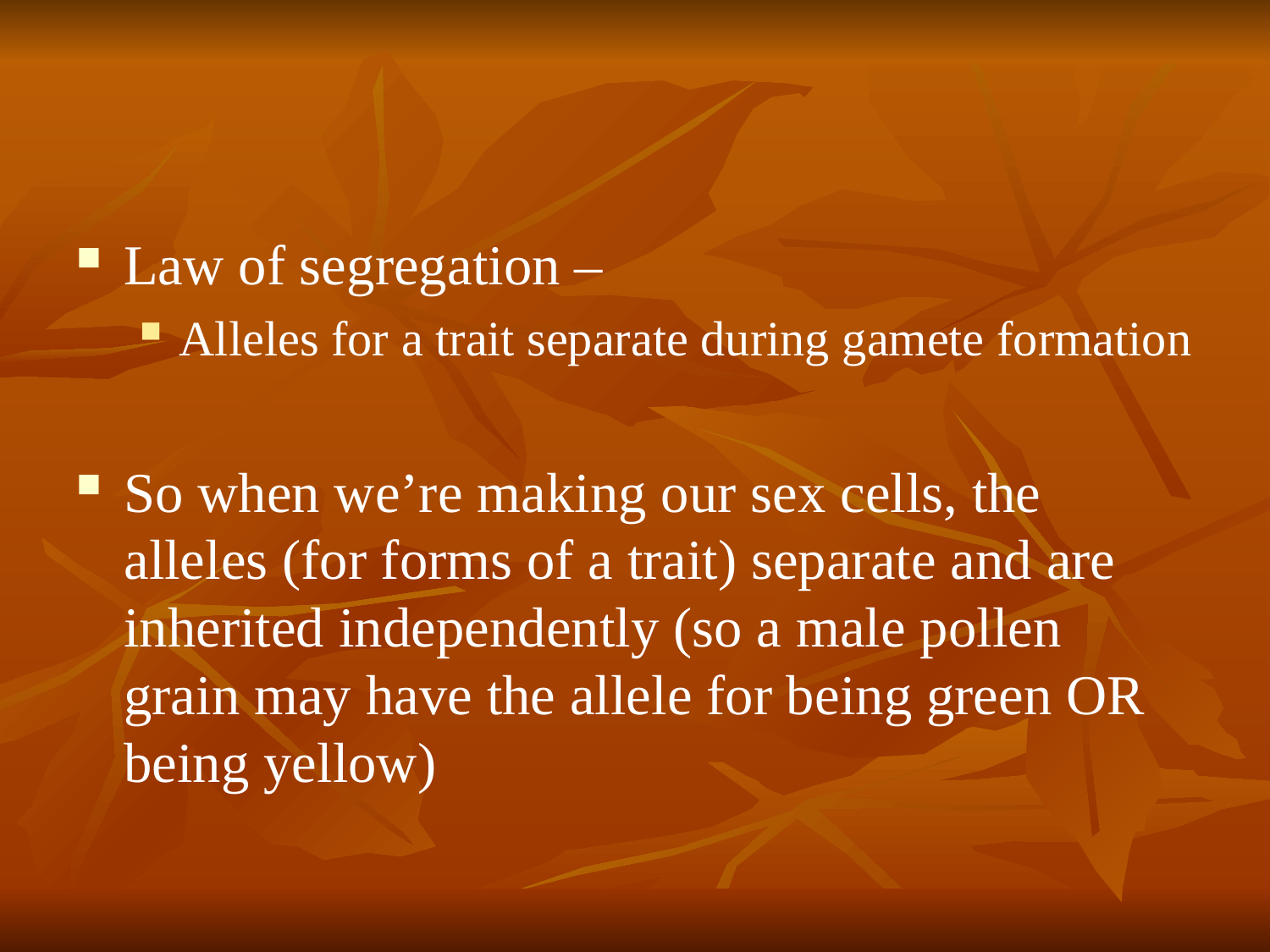

#
Law of segregation –
Alleles for a trait separate during gamete formation

So when we’re making our sex cells, the alleles (for forms of a trait) separate and are inherited independently (so a male pollen grain may have the allele for being green OR being yellow)